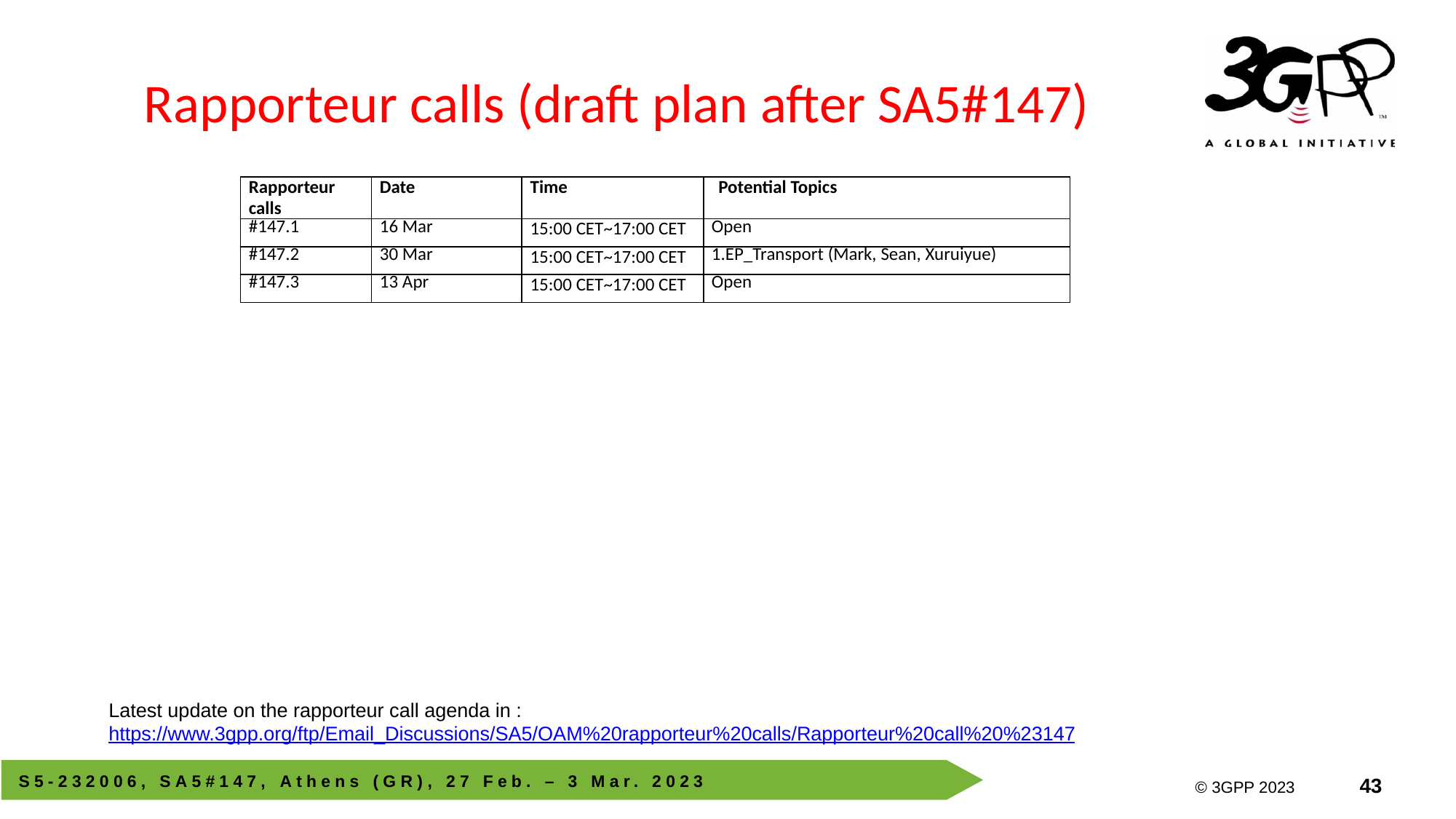

# Rapporteur calls (draft plan after SA5#147)
| Rapporteur calls | Date | Time | Potential Topics |
| --- | --- | --- | --- |
| #147.1 | 16 Mar | 15:00 CET~17:00 CET | Open |
| #147.2 | 30 Mar | 15:00 CET~17:00 CET | 1.EP\_Transport (Mark, Sean, Xuruiyue) |
| #147.3 | 13 Apr | 15:00 CET~17:00 CET | Open |
Latest update on the rapporteur call agenda in : https://www.3gpp.org/ftp/Email_Discussions/SA5/OAM%20rapporteur%20calls/Rapporteur%20call%20%23147